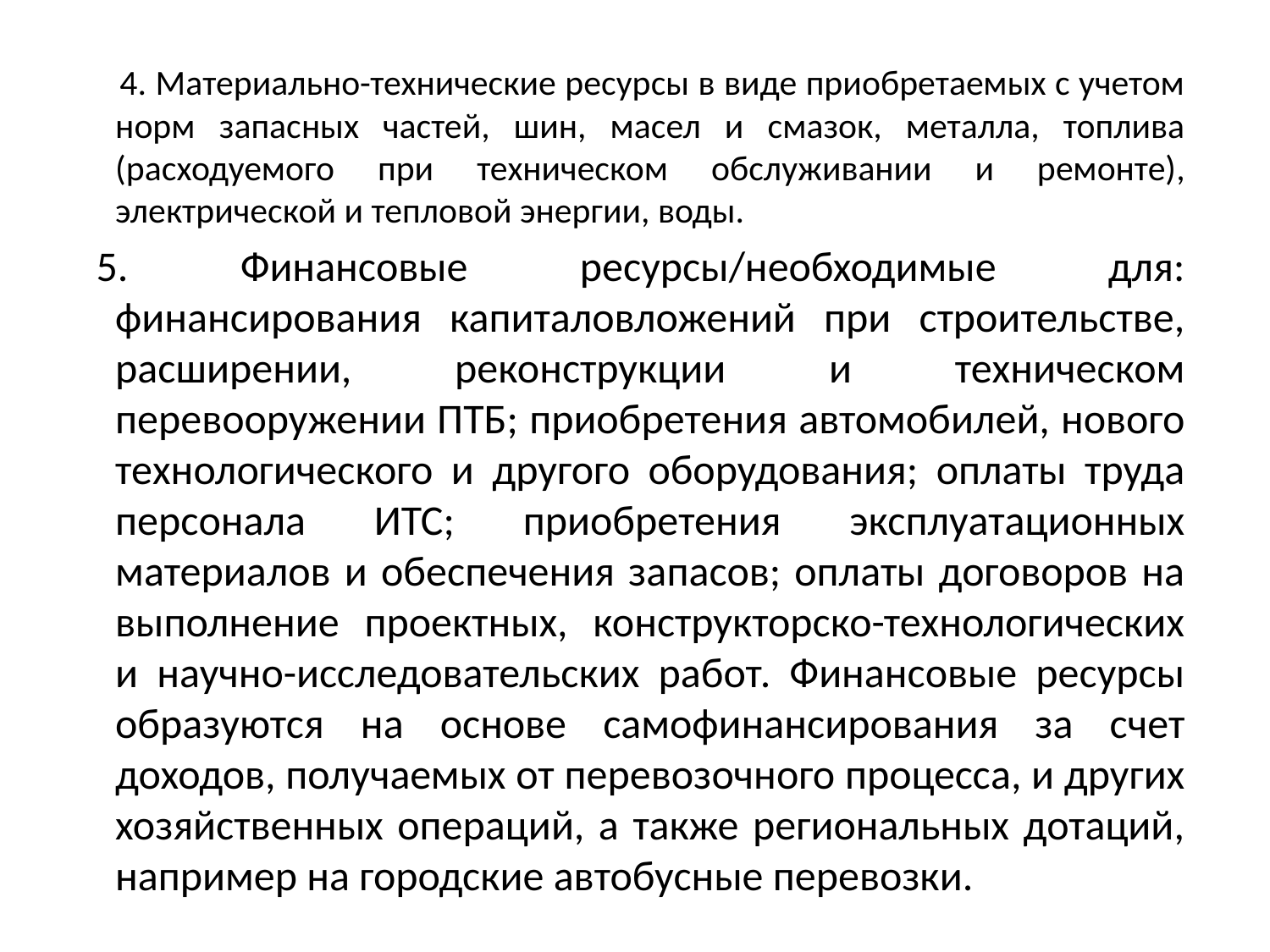

4. Материально-технические ресурсы в виде приобретаемых с учетом норм запасных частей, шин, масел и смазок, металла, топлива (расходуемого при техническом обслуживании и ремонте), электрической и тепловой энергии, воды.
   5. Финансовые ресурсы/необходимые для: финансирования капиталовложений при строительстве, расширении, реконструкции и техническом перевооружении ПТБ; приобретения автомобилей, нового технологического и другого оборудования; оплаты труда персонала ИТС; приобретения эксплуатационных материалов и обеспечения запасов; оплаты договоров на выполнение проектных, конструкторско-технологических и научно-исследовательских работ. Финансовые ресурсы образуются на основе самофинансирования за счет доходов, получаемых от пере­возочного процесса, и других хозяйственных операций, а также региональных дотаций, например на городские автобусные перевозки.